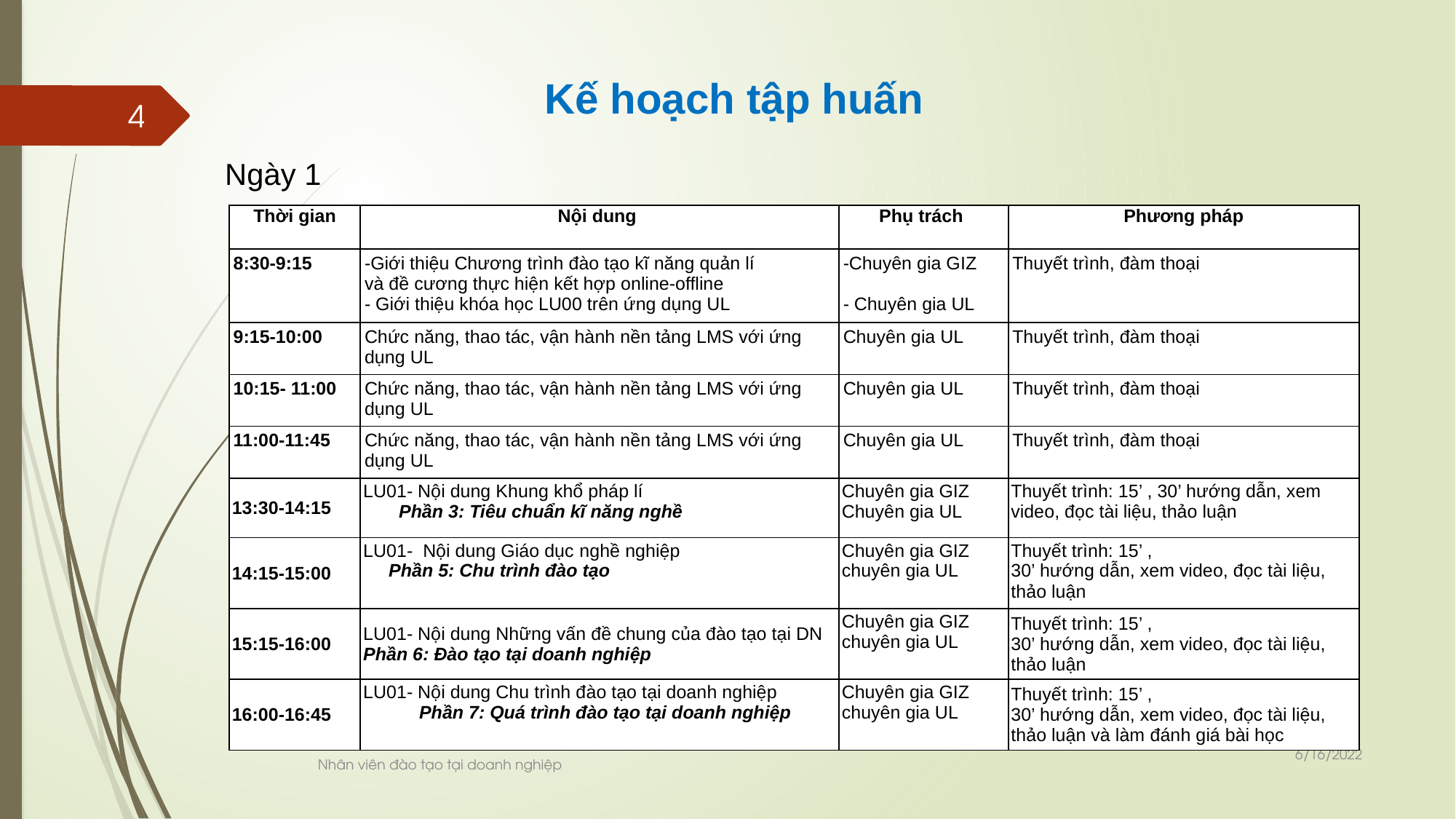

Kế hoạch tập huấn
4
Ngày 1
| Thời gian | Nội dung | Phụ trách | Phương pháp |
| --- | --- | --- | --- |
| 8:30-9:15 | -Giới thiệu Chương trình đào tạo kĩ năng quản lí và đề cương thực hiện kết hợp online-offline - Giới thiệu khóa học LU00 trên ứng dụng UL | -Chuyên gia GIZ - Chuyên gia UL | Thuyết trình, đàm thoại |
| 9:15-10:00 | Chức năng, thao tác, vận hành nền tảng LMS với ứng dụng UL | Chuyên gia UL | Thuyết trình, đàm thoại |
| 10:15- 11:00 | Chức năng, thao tác, vận hành nền tảng LMS với ứng dụng UL | Chuyên gia UL | Thuyết trình, đàm thoại |
| 11:00-11:45 | Chức năng, thao tác, vận hành nền tảng LMS với ứng dụng UL | Chuyên gia UL | Thuyết trình, đàm thoại |
| 13:30-14:15 | LU01- Nội dung Khung khổ pháp lí Phần 3: Tiêu chuẩn kĩ năng nghề | Chuyên gia GIZ Chuyên gia UL | Thuyết trình: 15’ , 30’ hướng dẫn, xem video, đọc tài liệu, thảo luận |
| 14:15-15:00 | LU01- Nội dung Giáo dục nghề nghiệp Phần 5: Chu trình đào tạo | Chuyên gia GIZ chuyên gia UL | Thuyết trình: 15’ , 30’ hướng dẫn, xem video, đọc tài liệu, thảo luận |
| 15:15-16:00 | LU01- Nội dung Những vấn đề chung của đào tạo tại DN Phần 6: Đào tạo tại doanh nghiệp | Chuyên gia GIZ chuyên gia UL | Thuyết trình: 15’ , 30’ hướng dẫn, xem video, đọc tài liệu, thảo luận |
| 16:00-16:45 | LU01- Nội dung Chu trình đào tạo tại doanh nghiệp Phần 7: Quá trình đào tạo tại doanh nghiệp | Chuyên gia GIZ chuyên gia UL | Thuyết trình: 15’ , 30’ hướng dẫn, xem video, đọc tài liệu, thảo luận và làm đánh giá bài học |
6/16/2022
Nhân viên đào tạo tại doanh nghiệp